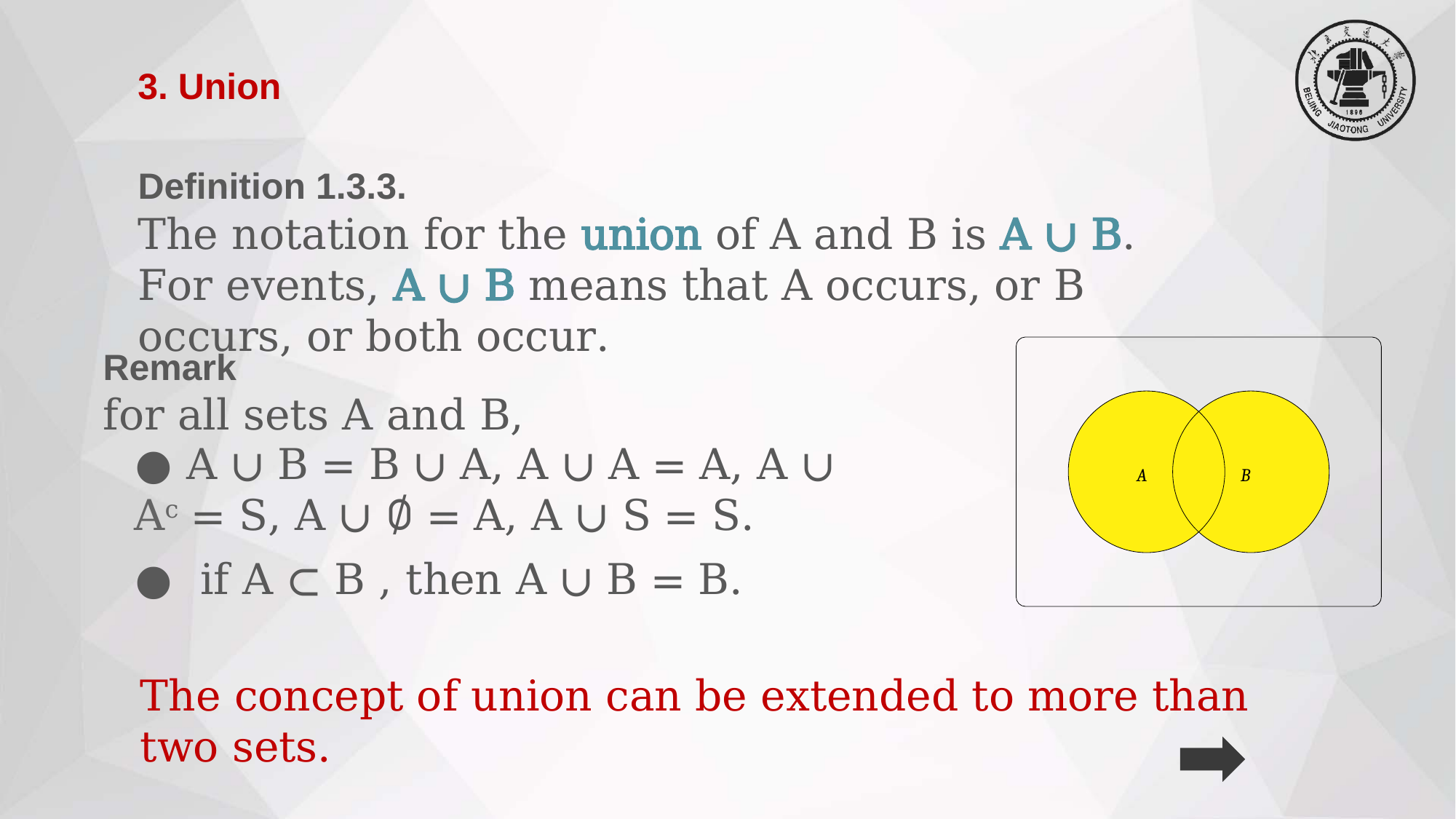

3. Union
Definition 1.3.3.
The notation for the union of A and B is A ∪ B.  For events, A ∪ B means that A occurs, or B occurs, or both occur.

A
B
Remark
for all sets A and B,
● A ∪ B = B ∪ A, A ∪ A = A, A ∪ Ac = S, A ∪ ∅ = A, A ∪ S = S.
●  if A ⊂ B , then A ∪ B = B.
The concept of union can be extended to more than two sets.